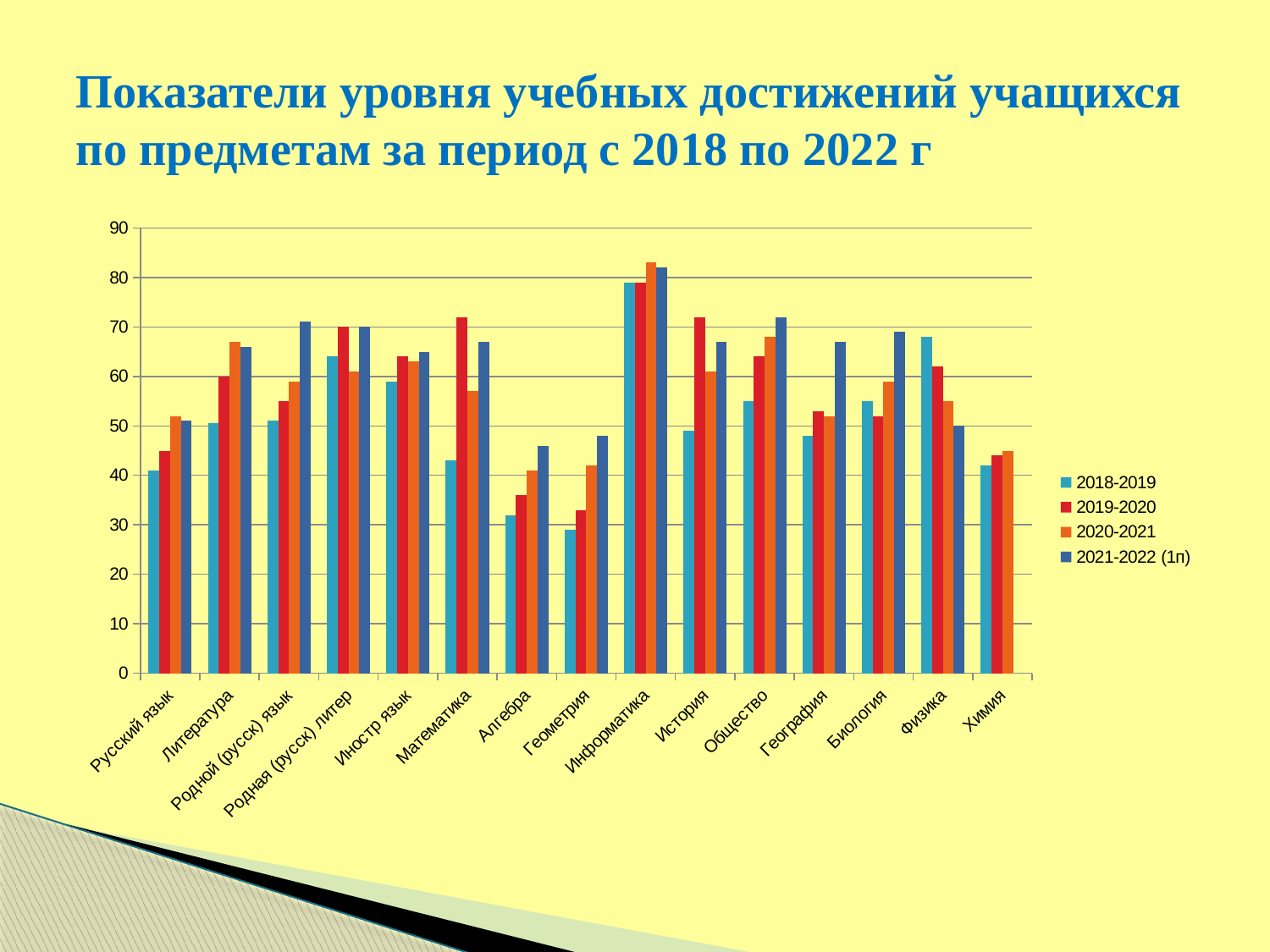

# Показатели уровня учебных достижений учащихся по предметам за период с 2018 по 2022 г

### Chart

| Category | 2018-2019 | 2019-2020 | 2020-2021 | 2021-2022 (1п) |
|---|---|---|---|---|
| Русский язык | 41.0 | 45.0 | 52.0 | 51.0 |
| Литература | 50.5 | 60.0 | 67.0 | 66.0 |
| Родной (русск) язык | 51.0 | 55.0 | 59.0 | 71.0 |
| Родная (русск) литер | 64.0 | 70.0 | 61.0 | 70.0 |
| Иностр язык | 59.0 | 64.0 | 63.0 | 65.0 |
| Математика | 43.0 | 72.0 | 57.0 | 67.0 |
| Алгебра | 32.0 | 36.0 | 41.0 | 46.0 |
| Геометрия | 29.0 | 33.0 | 42.0 | 48.0 |
| Информатика | 79.0 | 79.0 | 83.0 | 82.0 |
| История | 49.0 | 72.0 | 61.0 | 67.0 |
| Общество | 55.0 | 64.0 | 68.0 | 72.0 |
| География | 48.0 | 53.0 | 52.0 | 67.0 |
| Биология | 55.0 | 52.0 | 59.0 | 69.0 |
| Физика | 68.0 | 62.0 | 55.0 | 50.0 |
| Химия | 42.0 | 44.0 | 45.0 | None |